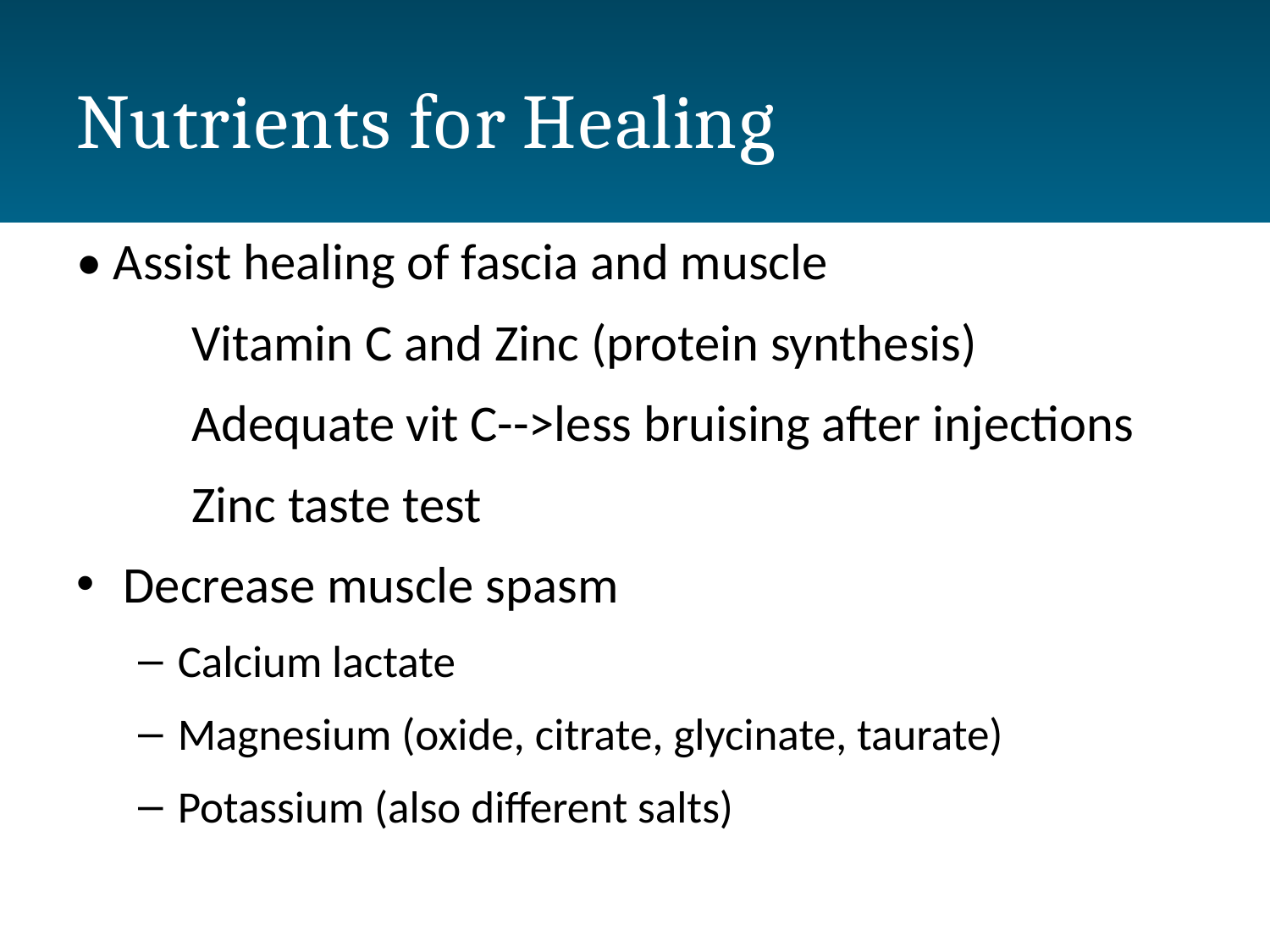

# Nutrients for Healing
• Assist healing of fascia and muscle
	Vitamin C and Zinc (protein synthesis)
	Adequate vit C-->less bruising after injections
	Zinc taste test
Decrease muscle spasm
Calcium lactate
Magnesium (oxide, citrate, glycinate, taurate)
Potassium (also different salts)